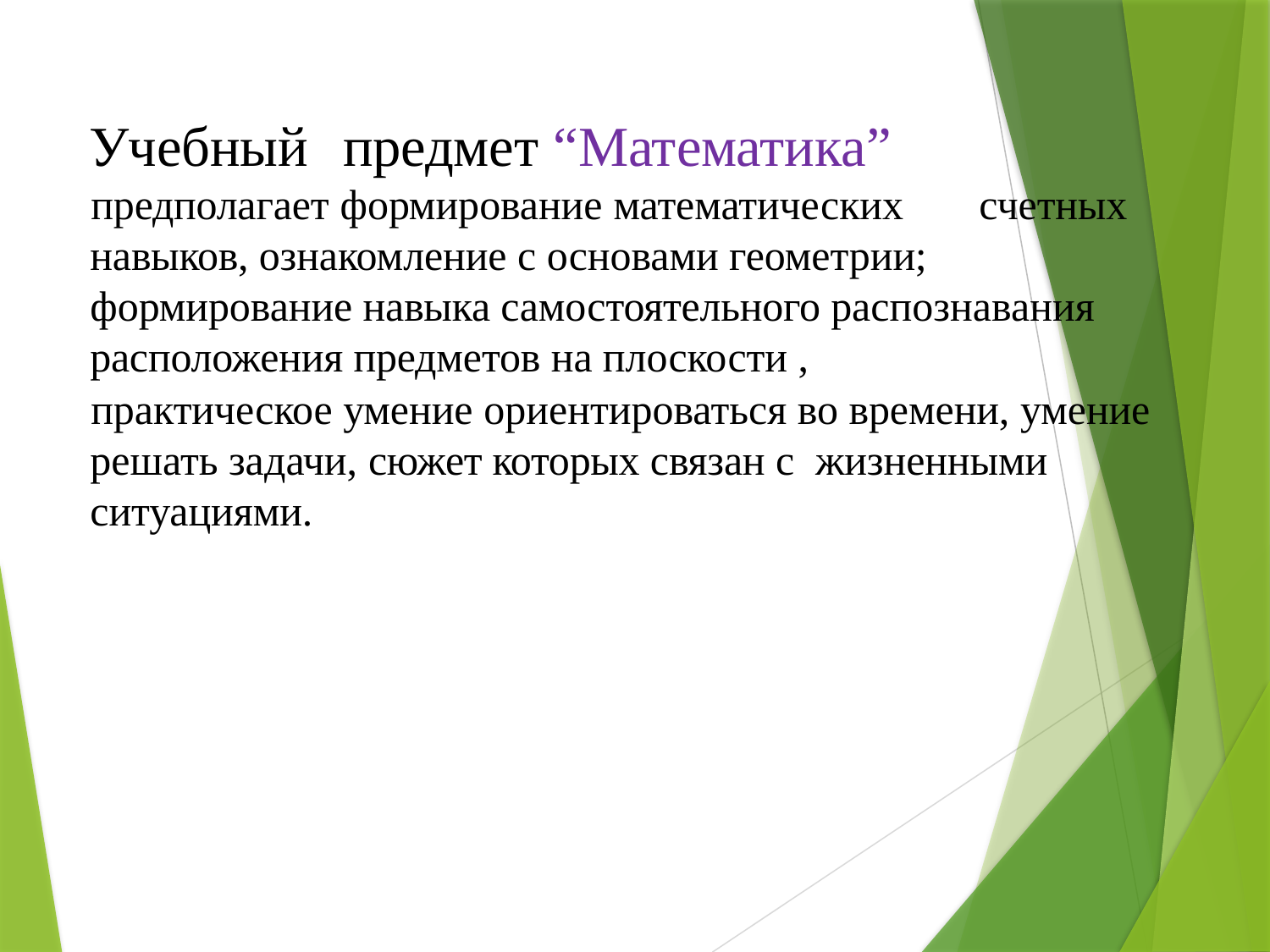

Учебный	предмет “Математика”
предполагает формирование математических	счетных  навыков, ознакомление с основами геометрии;  формирование навыка самостоятельного распознавания  расположения предметов на плоскости ,
практическое умение ориентироваться во времени, умение решать задачи, сюжет которых связан с  жизненными ситуациями.